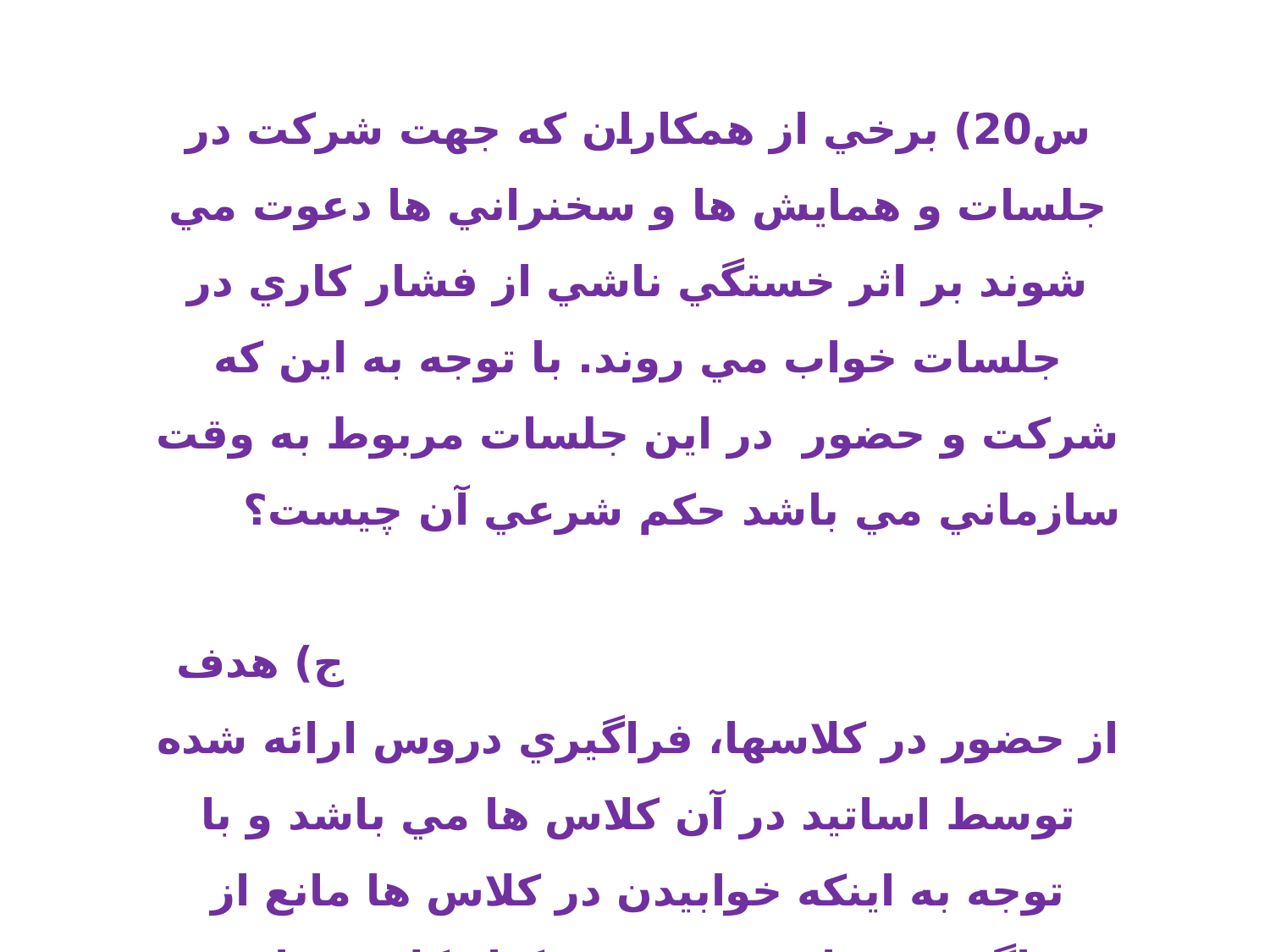

2) فحش دادن در فضای دوستانه مجازی با انگیزه شوخی، چنانچه موجب ایذاء و یا اشاعه فحشاء و یا مفسده قابل توجه دیگری شود جایز نیست. ( 865432 همان   17/2/1397)

س20) برخي از همكاران كه جهت شركت در جلسات و همايش ها و سخنراني ها دعوت مي شوند بر اثر خستگي ناشي از فشار كاري در جلسات خواب مي روند. با توجه به اين كه شركت و حضور  در اين جلسات مربوط به وقت سازماني مي باشد حكم شرعي آن چيست؟                                                                                                                            ج) هدف از حضور در كلاسها، فراگيري دروس ارائه شده توسط اساتيد در آن كلاس ها مي باشد و با توجه به اينكه خوابيدن در كلاس ها مانع از فراگيري و ناقض هدف تشكيل كلاس ها مي باشد؛ پس خوابيدن عمدي سر كلاس جايز نسيت.